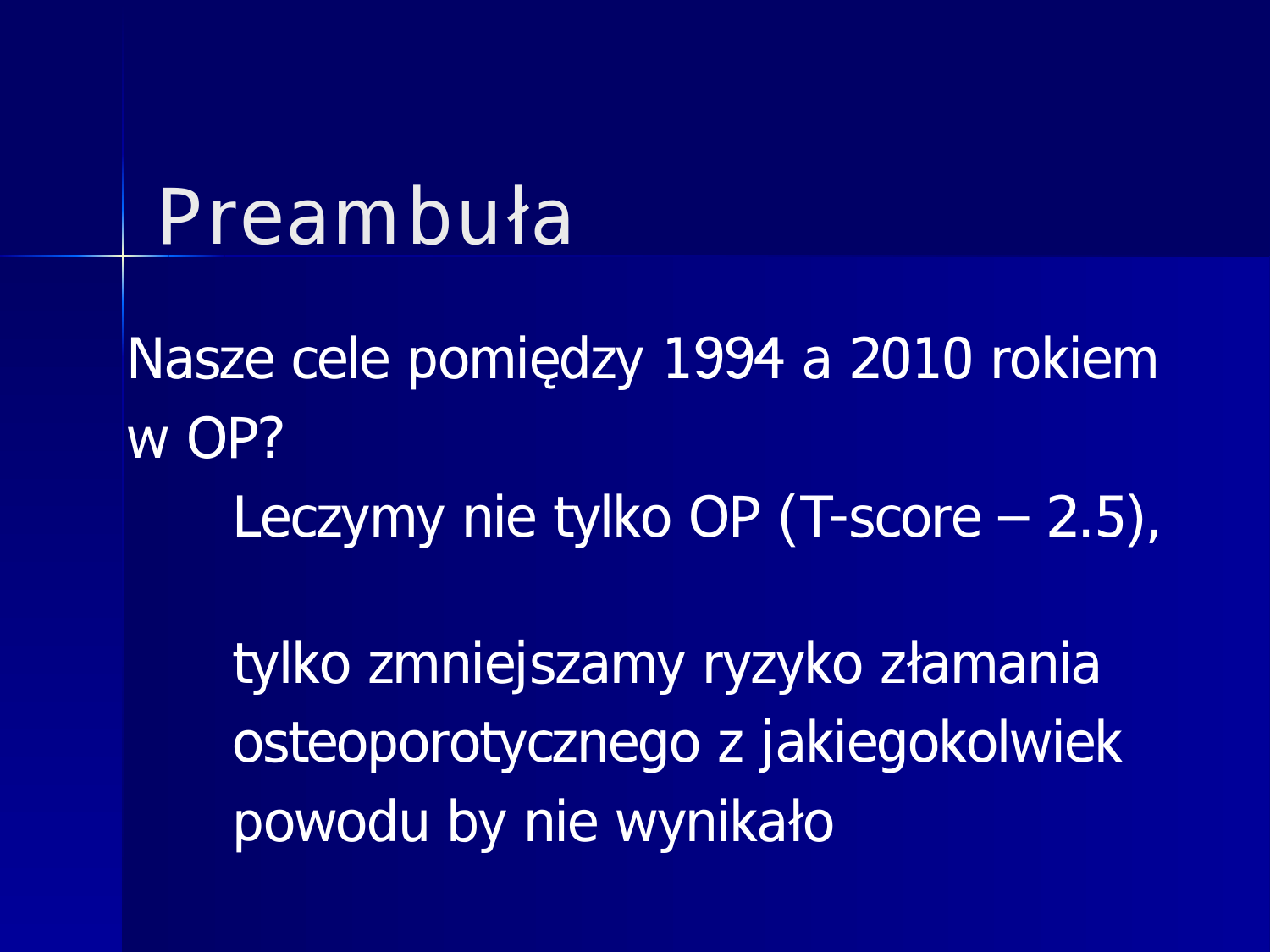

# Preambuła
Nasze cele pomiędzy 1994 a 2010 rokiem
w OP?
      Leczymy nie tylko OP (T-score – 2.5),
      tylko zmniejszamy ryzyko złamania
      osteoporotycznego z jakiegokolwiek
      powodu by nie wynikało